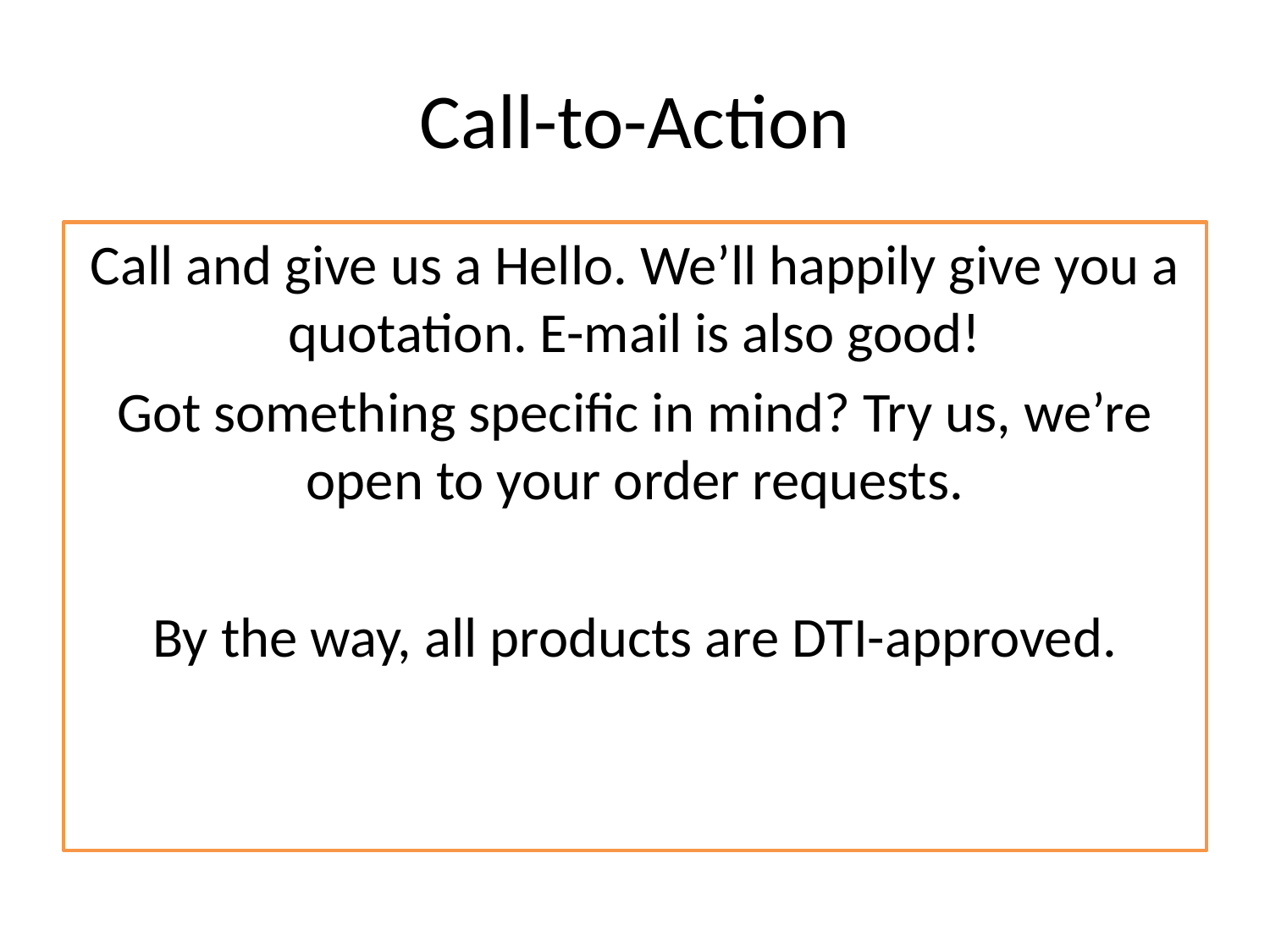

# Call-to-Action
Call and give us a Hello. We’ll happily give you a quotation. E-mail is also good!
Got something specific in mind? Try us, we’re open to your order requests.

By the way, all products are DTI-approved.